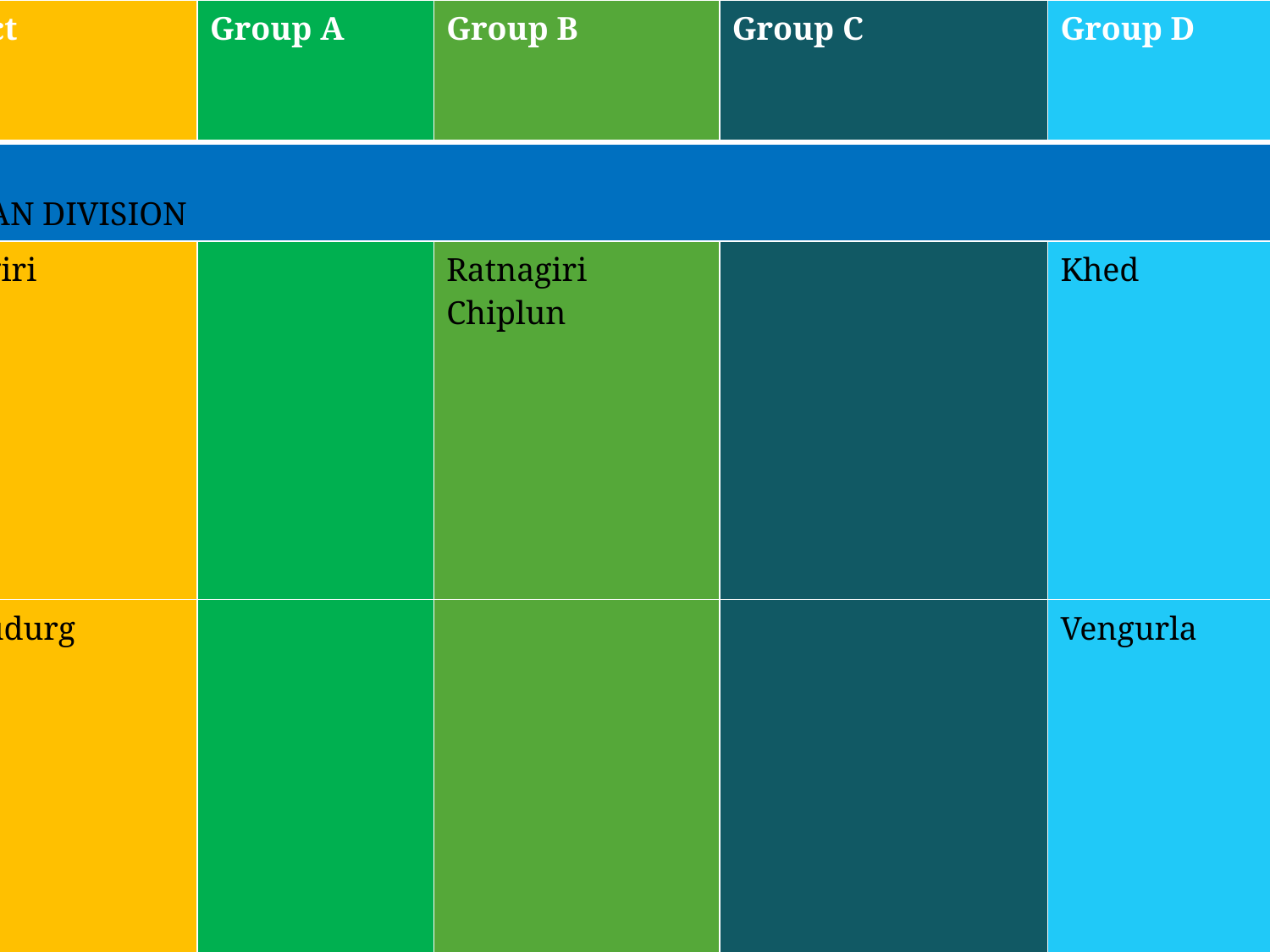

| District | Group A | Group B | Group C | Group D | Group D |
| --- | --- | --- | --- | --- | --- |
| KONKAN DIVISION |  |  |  |  |  |
| Ratnagiri |  | Ratnagiri Chiplun |  | Khed | Guhagar Dapoli Lanja Mandangad Rajapur Sangameshwar |
| Sindhudurg |  |  |  | Vengurla | Kankavli Kudal Sawantwadi Malvan Deogad Vaibhavwadi Doda Marg |